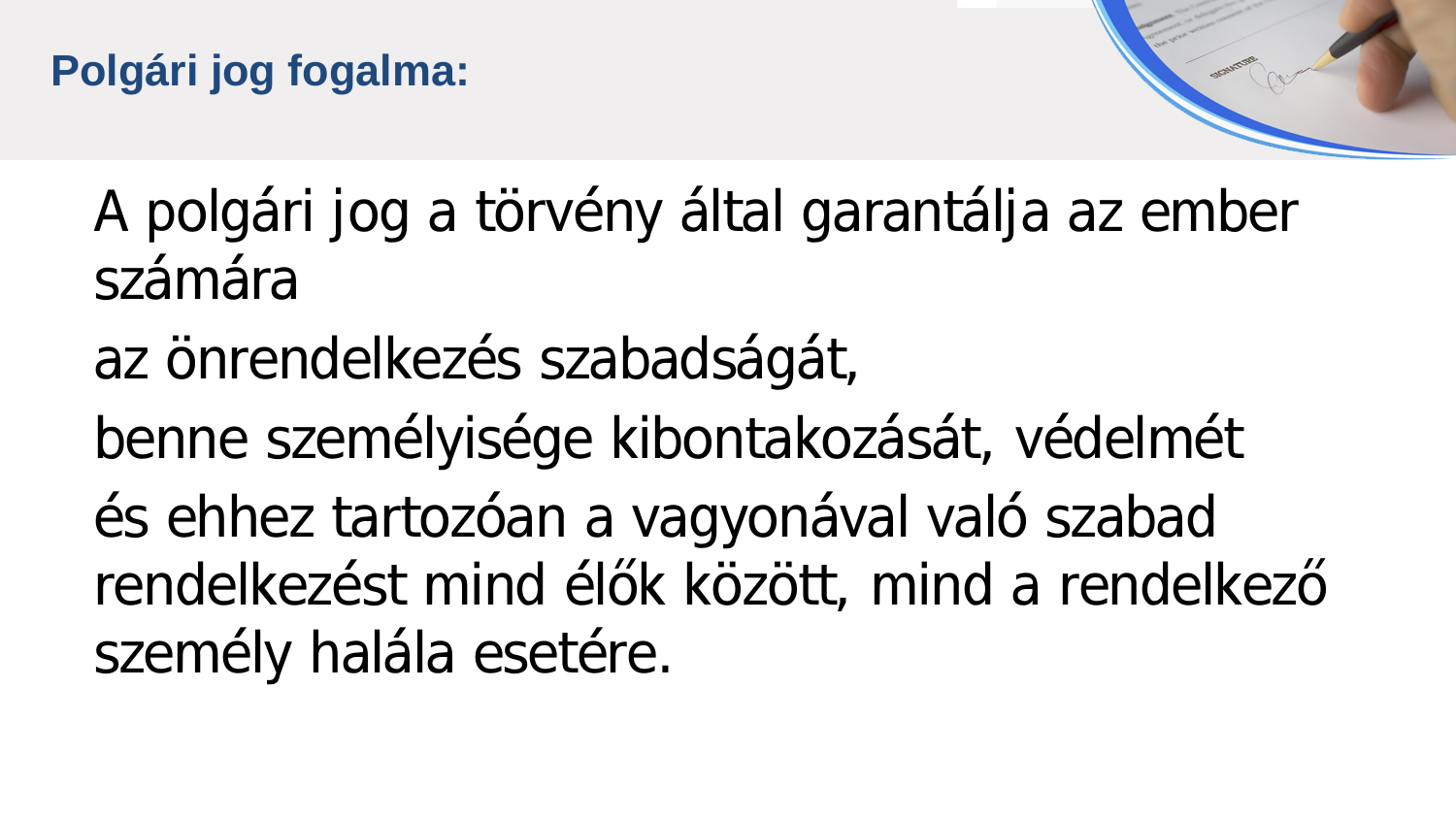

Polgári jog fogalma:

A polgári jog a törvény által garantálja az ember
számára
az önrendelkezés szabadságát,
benne személyisége kibontakozását, védelmét
és ehhez tartozóan a vagyonával való szabad
rendelkezést mind élők között, mind a rendelkező személy halála esetére.